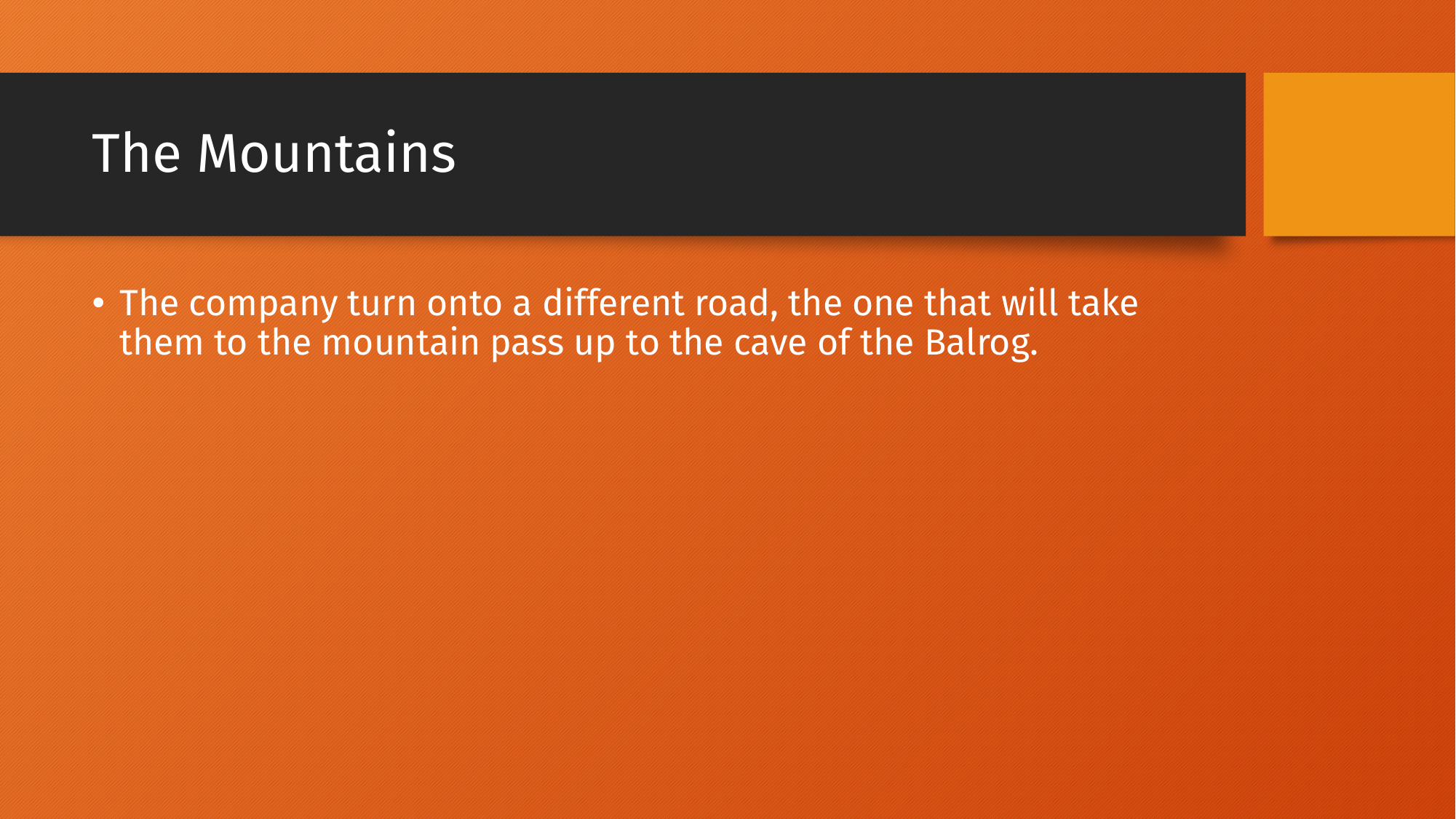

# The Mountains
The company turn onto a different road, the one that will take them to the mountain pass up to the cave of the Balrog.